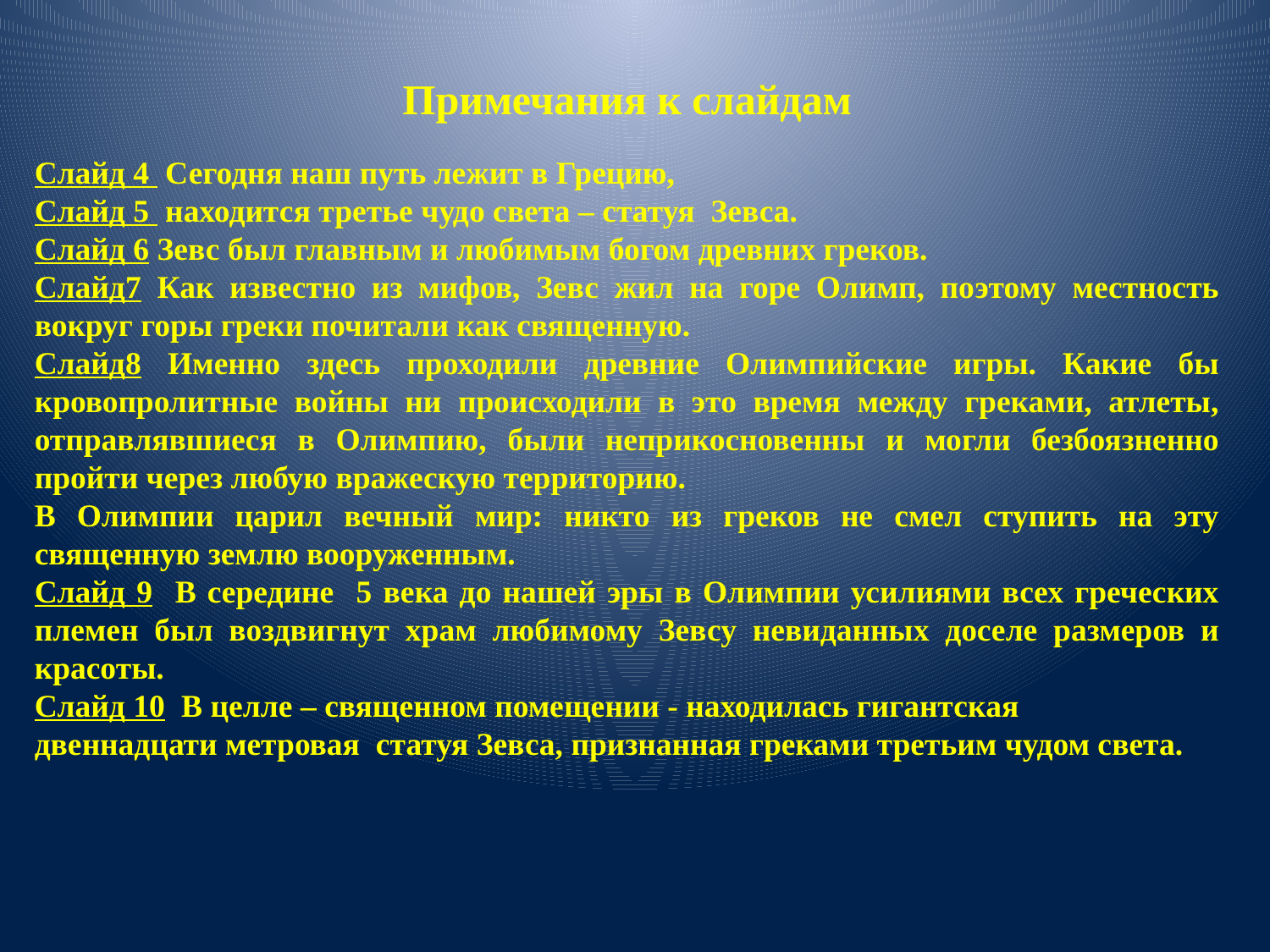

Примечания к слайдам

Слайд 4  Сегодня наш путь лежит в Грецию,
Слайд 5  находится третье чудо света – статуя  Зевса.
Слайд 6 Зевс был главным и любимым богом древних греков.
Слайд7 Как известно из мифов, Зевс жил на горе Олимп, поэтому местность вокруг горы греки почитали как священную.
Слайд8 Именно здесь проходили древние Олимпийские игры. Какие бы кровопролитные войны ни происходили в это время между греками, атлеты, отправлявшиеся в Олимпию, были неприкосновенны и могли безбоязненно пройти через любую вражескую территорию.
В Олимпии царил вечный мир: никто из греков не смел ступить на эту священную землю вооруженным.
Слайд 9  В середине  5 века до нашей эры в Олимпии усилиями всех греческих племен был воздвигнут храм любимому Зевсу невиданных доселе размеров и красоты.
Слайд 10  В целле – священном помещении - находилась гигантская
двеннадцати метровая  статуя Зевса, признанная греками третьим чудом света.